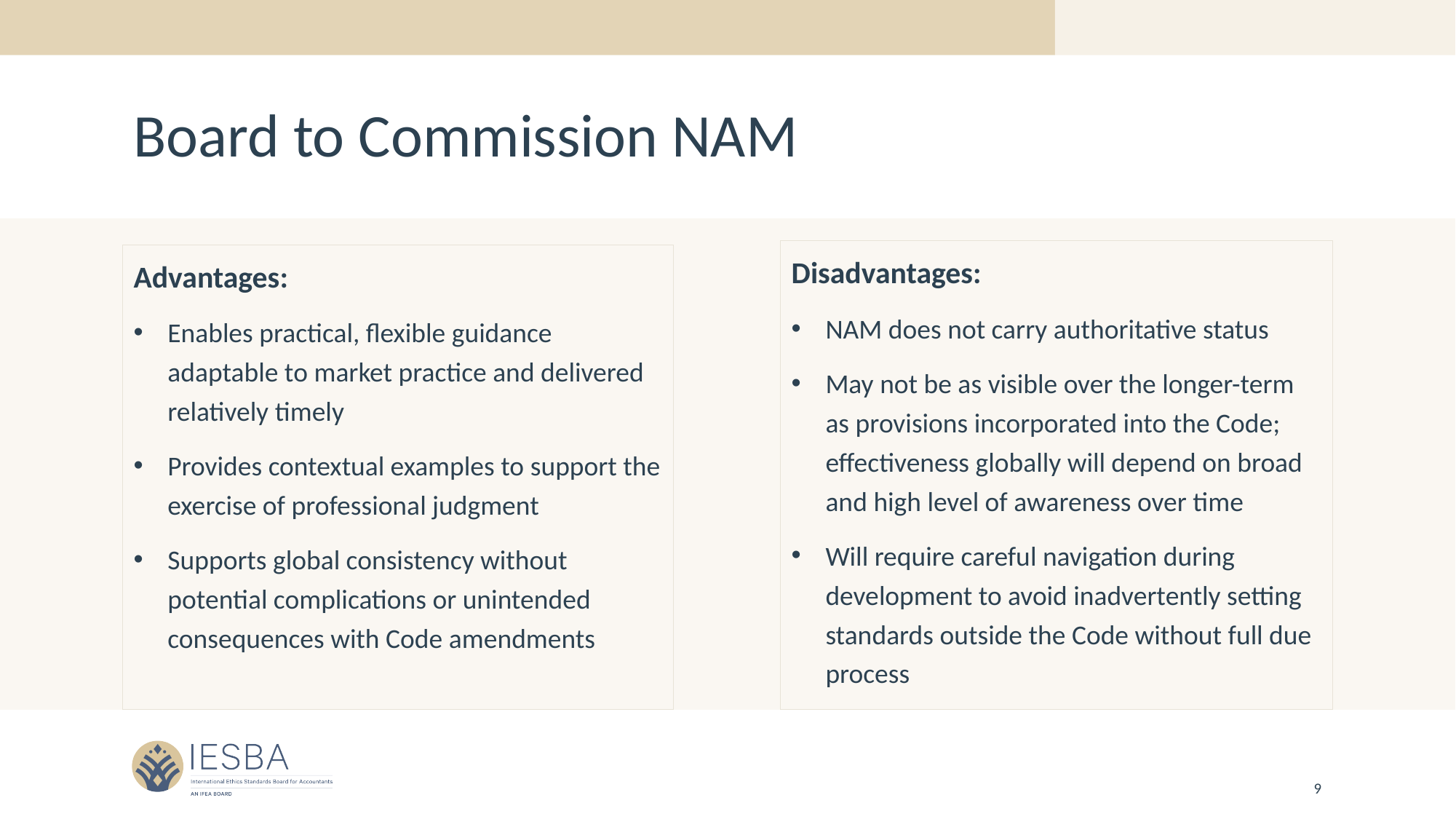

# Board to Commission NAM
Disadvantages:
NAM does not carry authoritative status
May not be as visible over the longer-term as provisions incorporated into the Code; effectiveness globally will depend on broad and high level of awareness over time
Will require careful navigation during development to avoid inadvertently setting standards outside the Code without full due process
Advantages:
Enables practical, flexible guidance adaptable to market practice and delivered relatively timely
Provides contextual examples to support the exercise of professional judgment
Supports global consistency without potential complications or unintended consequences with Code amendments
9